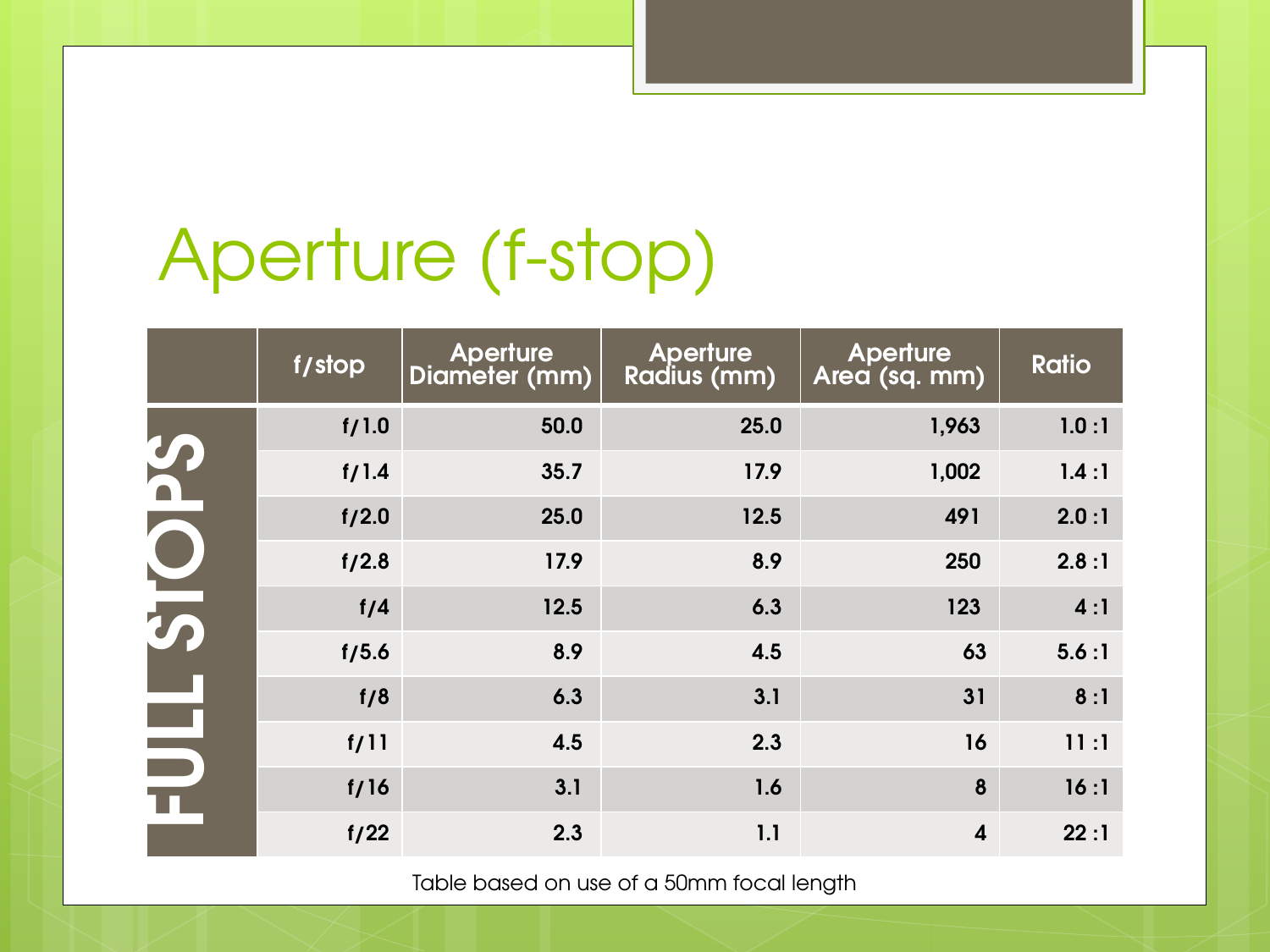

# Aperture (f-stop)
|  | f/stop | Aperture Diameter (mm) | Aperture Radius (mm) | Aperture Area (sq. mm) | Ratio |
| --- | --- | --- | --- | --- | --- |
| FULL STOPS | f/1.0 | 50.0 | 25.0 | 1,963 | 1.0 :1 |
|  | f/1.4 | 35.7 | 17.9 | 1,002 | 1.4 :1 |
|  | f/2.0 | 25.0 | 12.5 | 491 | 2.0 :1 |
|  | f/2.8 | 17.9 | 8.9 | 250 | 2.8 :1 |
|  | f/4 | 12.5 | 6.3 | 123 | 4 :1 |
|  | f/5.6 | 8.9 | 4.5 | 63 | 5.6 :1 |
|  | f/8 | 6.3 | 3.1 | 31 | 8 :1 |
|  | f/11 | 4.5 | 2.3 | 16 | 11 :1 |
|  | f/16 | 3.1 | 1.6 | 8 | 16 :1 |
|  | f/22 | 2.3 | 1.1 | 4 | 22 :1 |
Table based on use of a 50mm focal length